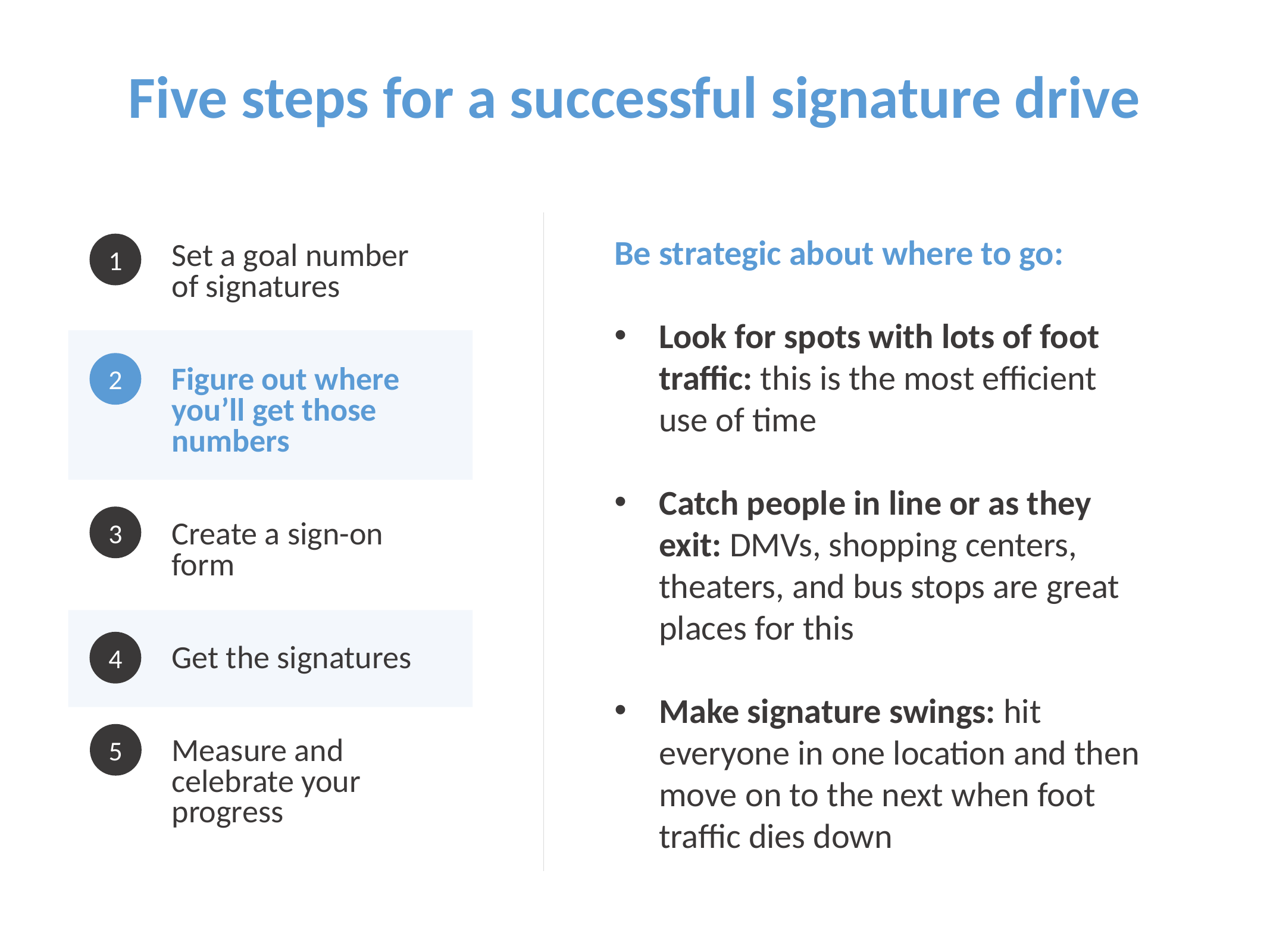

Five steps for a successful signature drive
Be strategic about where to go:

Look for spots with lots of foot traffic: this is the most efficient use of time

Catch people in line or as they exit: DMVs, shopping centers, theaters, and bus stops are great places for this

Make signature swings: hit everyone in one location and then move on to the next when foot traffic dies down
1
Set a goal number of signatures

Figure out where you’ll get those numbers

Create a sign-on form

Get the signatures

Measure and celebrate your progress

2
3

4
5